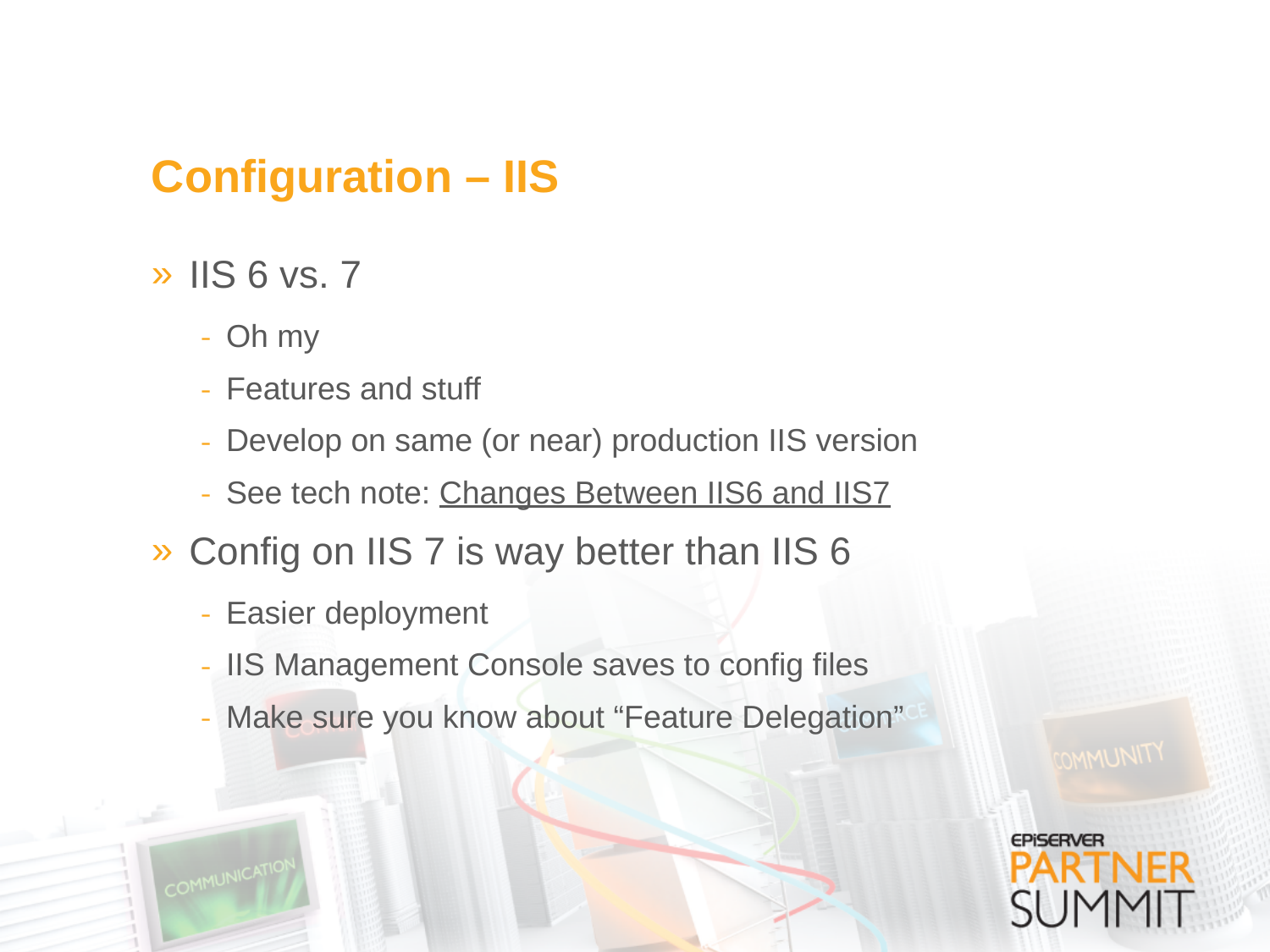

# Configuration – IIS
IIS 6 vs. 7
Oh my
Features and stuff
Develop on same (or near) production IIS version
See tech note: Changes Between IIS6 and IIS7
Config on IIS 7 is way better than IIS 6
Easier deployment
IIS Management Console saves to config files
Make sure you know about “Feature Delegation”